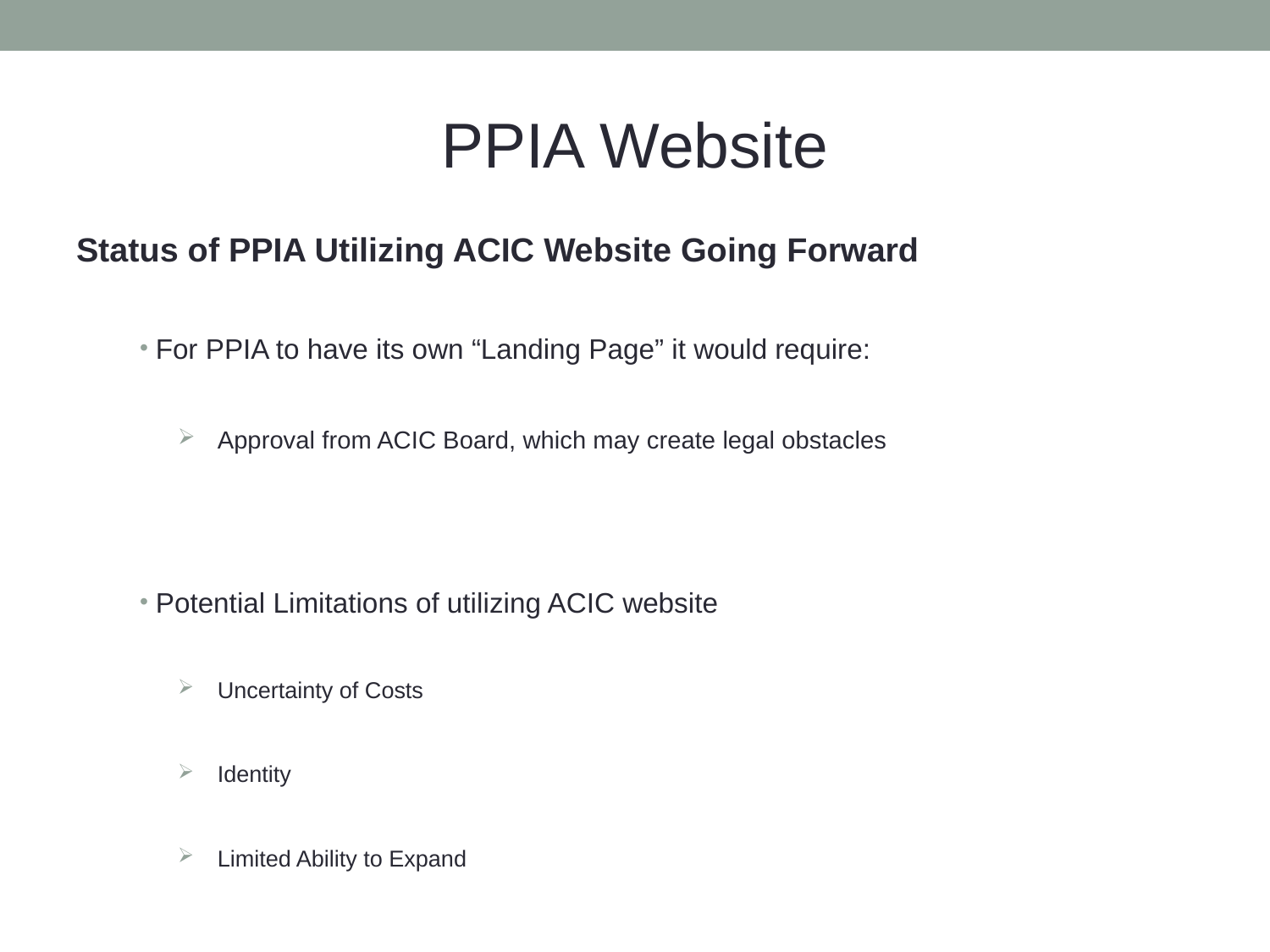

# PPIA Website
Status of PPIA Utilizing ACIC Website Going Forward

For PPIA to have its own “Landing Page” it would require:

Approval from ACIC Board, which may create legal obstacles

Potential Limitations of utilizing ACIC website

Uncertainty of Costs

Identity

Limited Ability to Expand